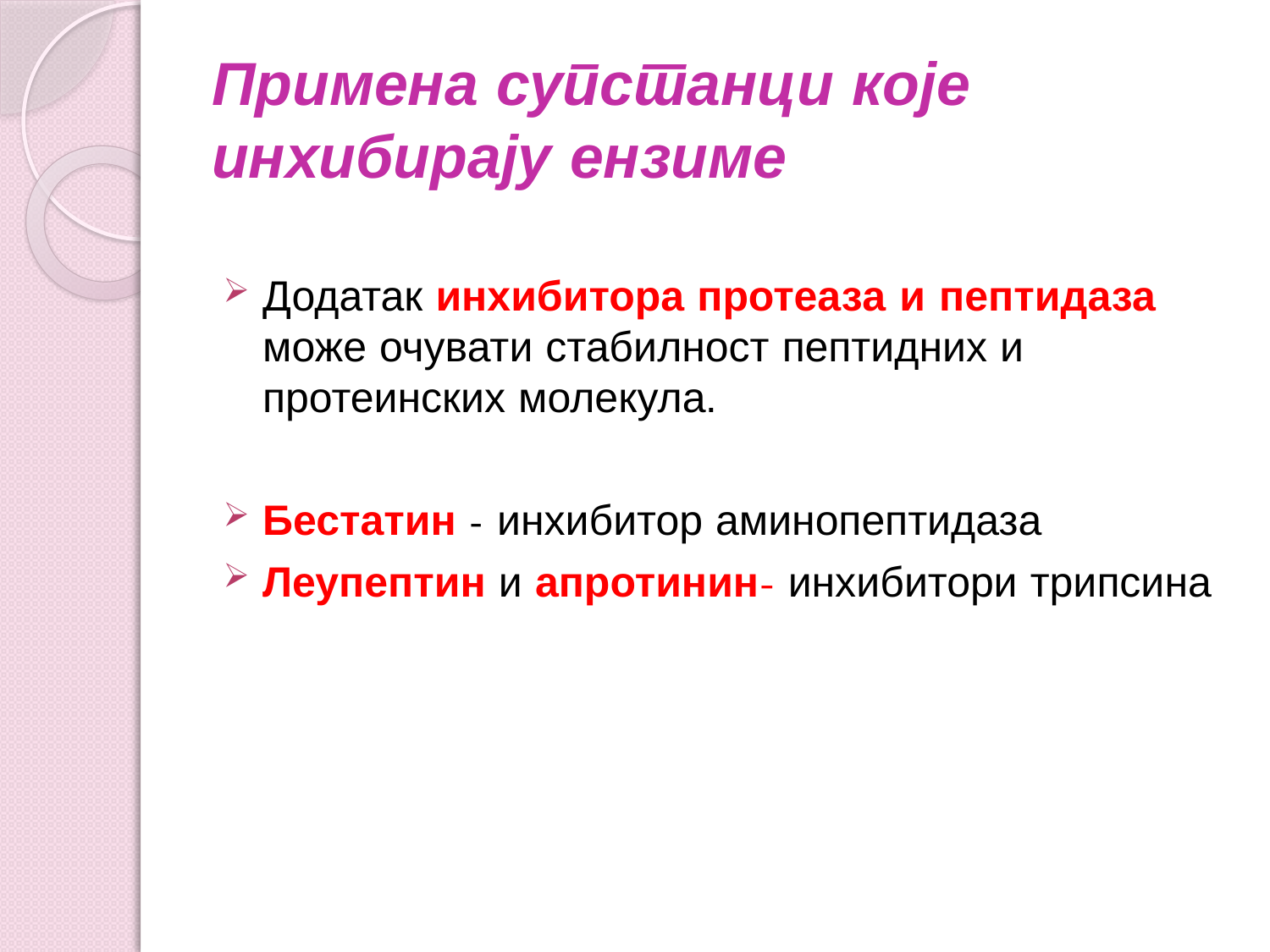

# Примена супстанци које инхибирају ензиме

Додатак инхибитора протеаза и пептидаза може очувати стабилност пептидних и протеинских молекула.

Бестатин - инхибитор аминопептидаза
Леупептин и апротинин- инхибитори трипсина